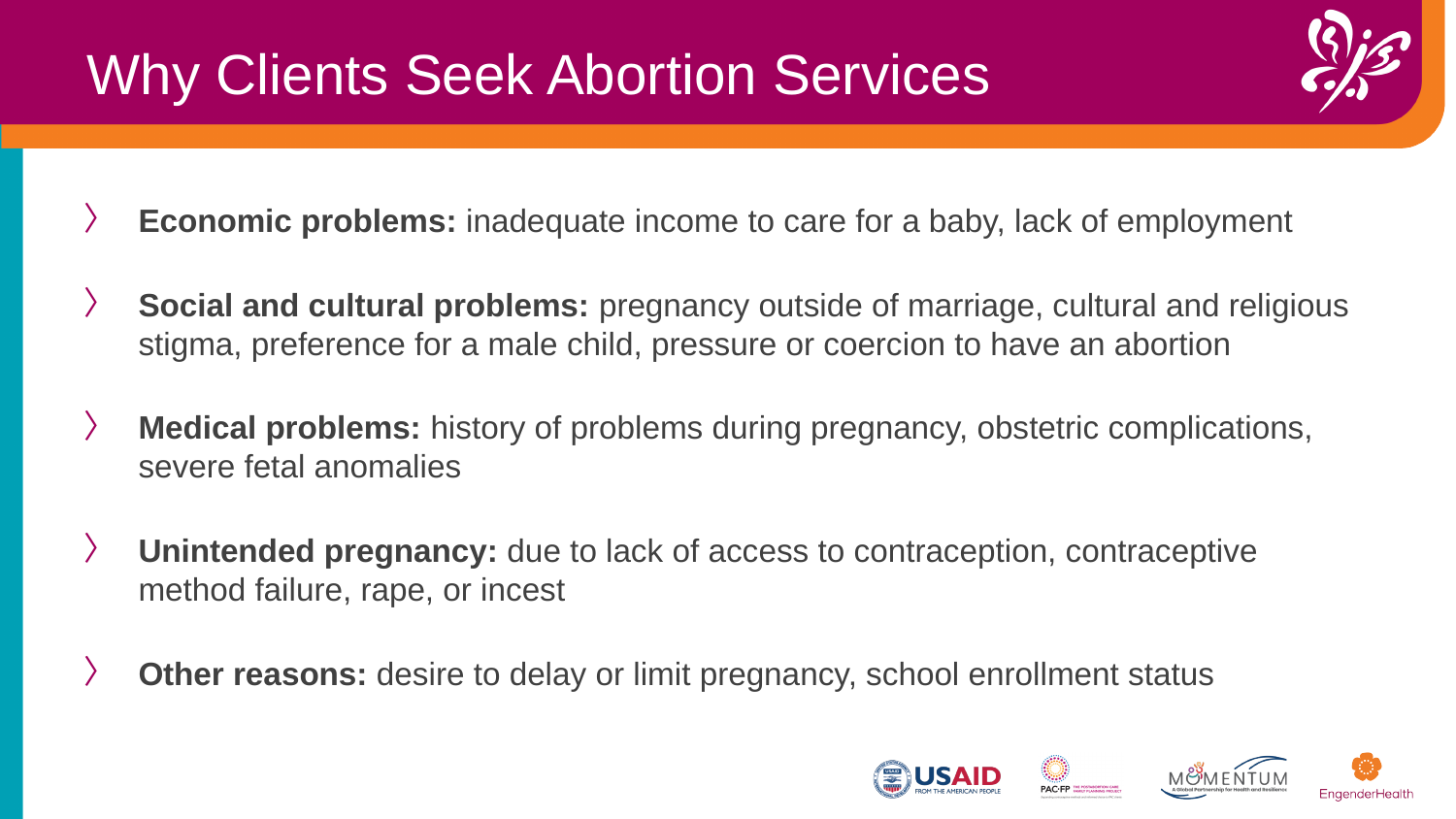

Why Clients Seek Abortion Services
Economic problems: inadequate income to care for a baby, lack of employment
Social and cultural problems: pregnancy outside of marriage, cultural and religious stigma, preference for a male child, pressure or coercion to have an abortion
Medical problems: history of problems during pregnancy, obstetric complications, severe fetal anomalies
Unintended pregnancy: due to lack of access to contraception, contraceptive method failure, rape, or incest
Other reasons: desire to delay or limit pregnancy, school enrollment status